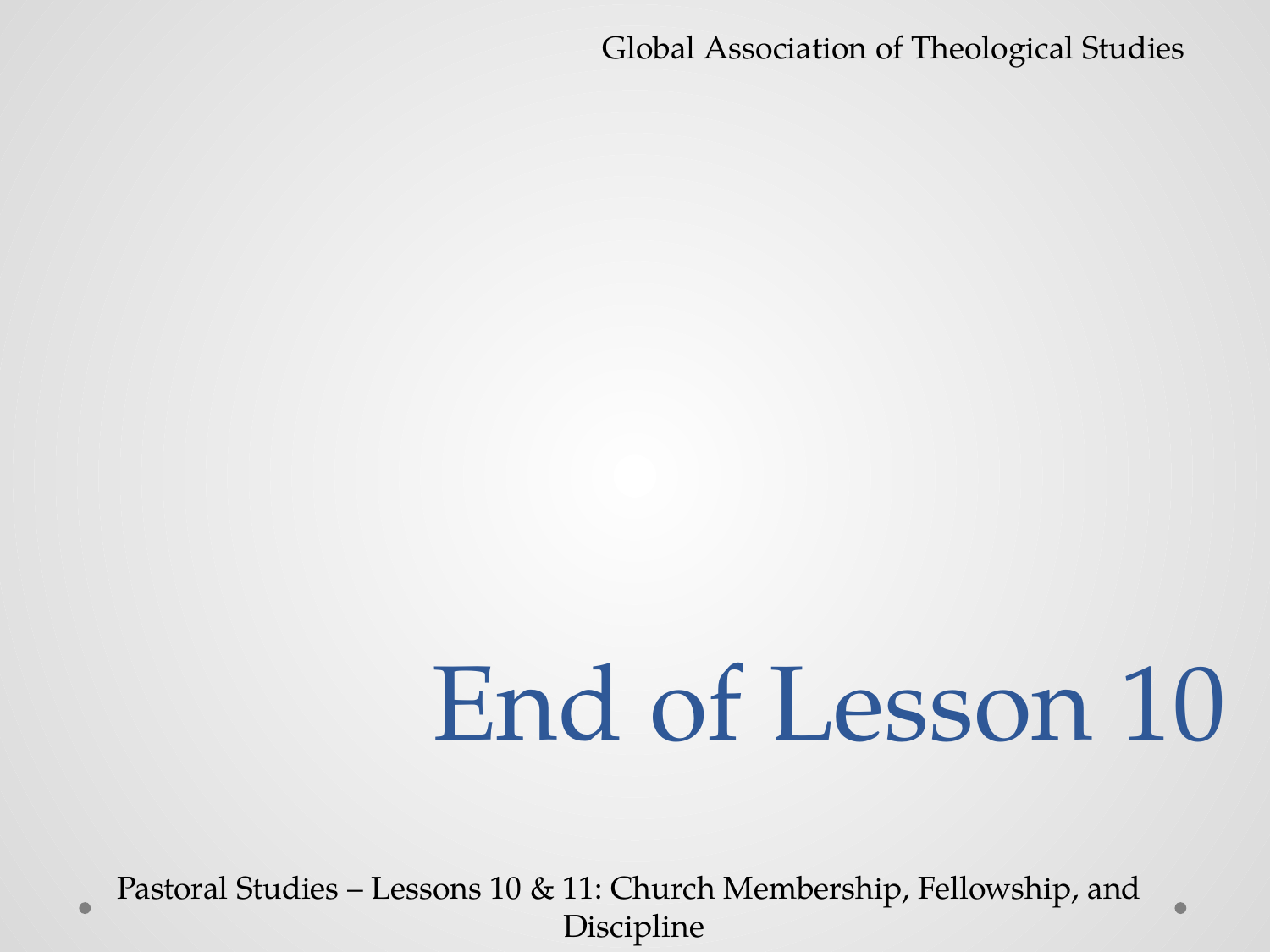

Global Association of Theological Studies
# End of Lesson 10
Pastoral Studies – Lessons 10 & 11: Church Membership, Fellowship, and  Discipline